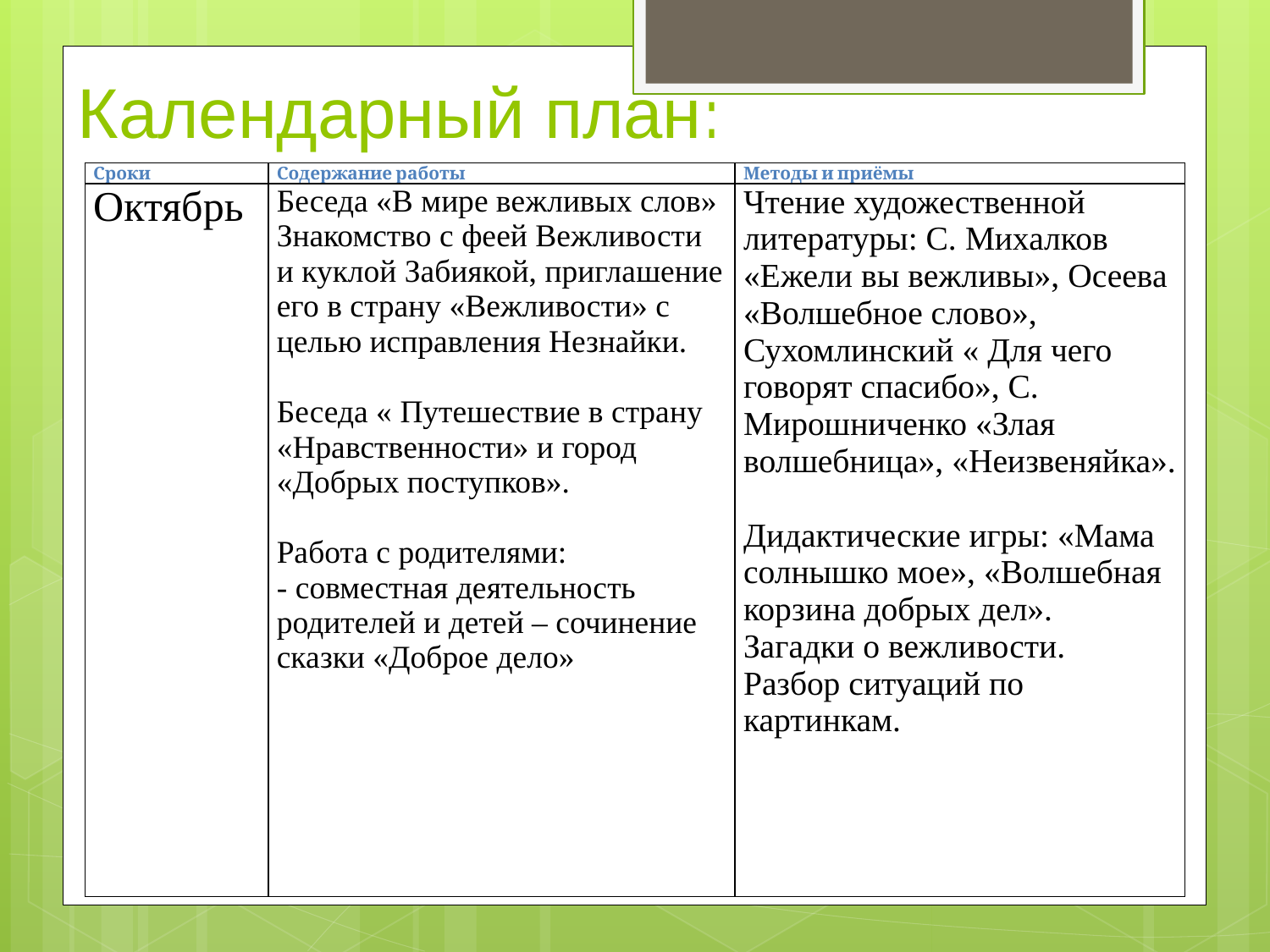

# Календарный план:
| Сроки | Содержание работы | Методы и приёмы |
| --- | --- | --- |
| Октябрь | Беседа «В мире вежливых слов» Знакомство с феей Вежливости и куклой Забиякой, приглашение его в страну «Вежливости» с целью исправления Незнайки. Беседа « Путешествие в страну «Нравственности» и город «Добрых поступков».    Работа с родителями: - совместная деятельность родителей и детей – сочинение сказки «Доброе дело» | Чтение художественной литературы: С. Михалков «Ежели вы вежливы», Осеева «Волшебное слово», Сухомлинский « Для чего говорят спасибо», С. Мирошниченко «Злая волшебница», «Неизвеняйка».   Дидактические игры: «Мама солнышко мое», «Волшебная корзина добрых дел». Загадки о вежливости. Разбор ситуаций по картинкам. |